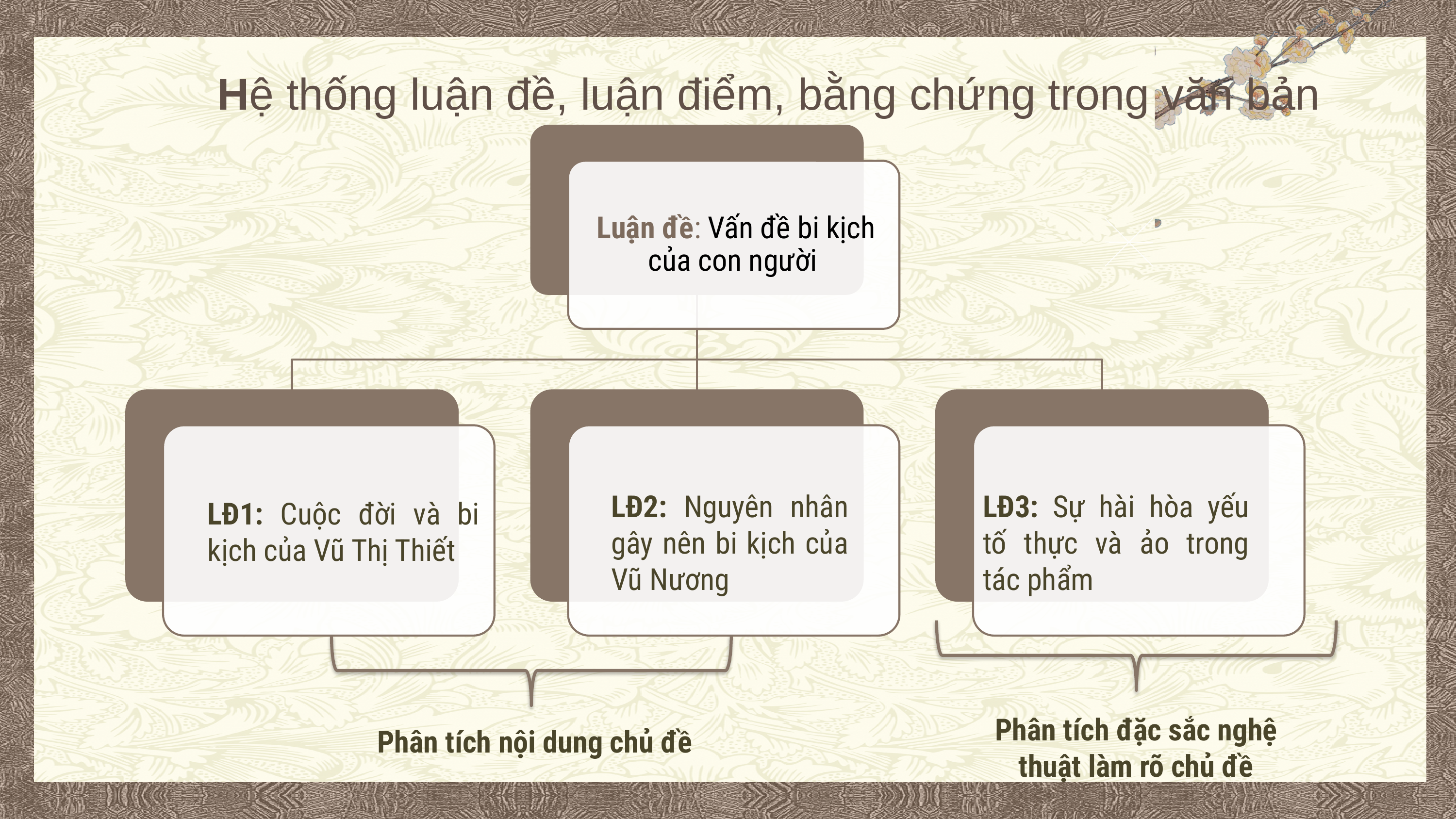

Hệ thống luận đề, luận điểm, bằng chứng trong văn bản
Luận đề: Vấn đề bi kịch của con người

LĐ2: Nguyên nhân gây nên bi kịch của Vũ Nương
LĐ3: Sự hài hòa yếu tố thực và ảo trong tác phẩm
LĐ1: Cuộc đời và bi kịch của Vũ Thị Thiết
Phân tích đặc sắc nghệ thuật làm rõ chủ đề
Phân tích nội dung chủ đề